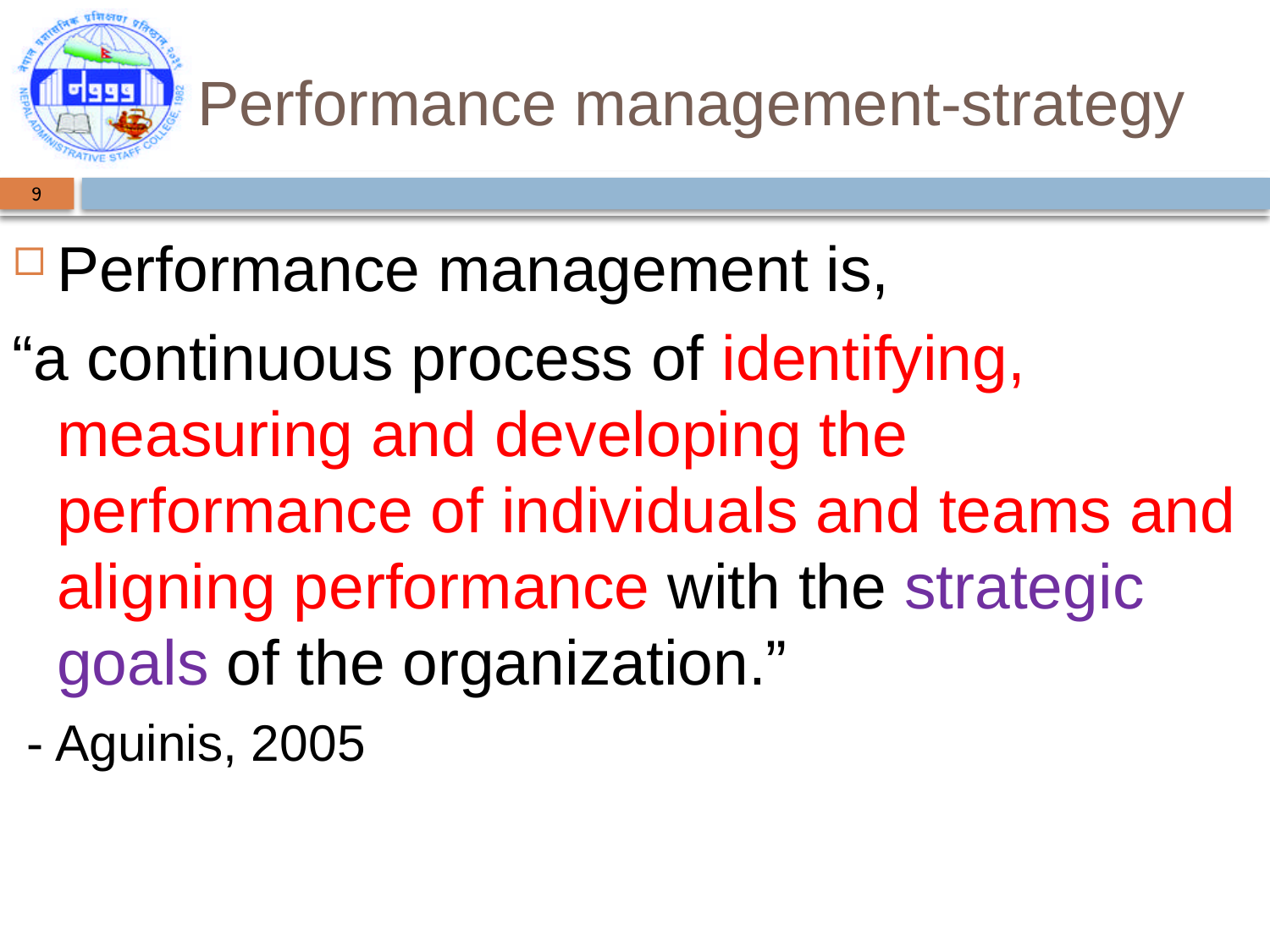

# Performance management-strategy
9
Performance management is,
“a continuous process of identifying, measuring and developing the performance of individuals and teams and aligning performance with the strategic goals of the organization.”
 - Aguinis, 2005